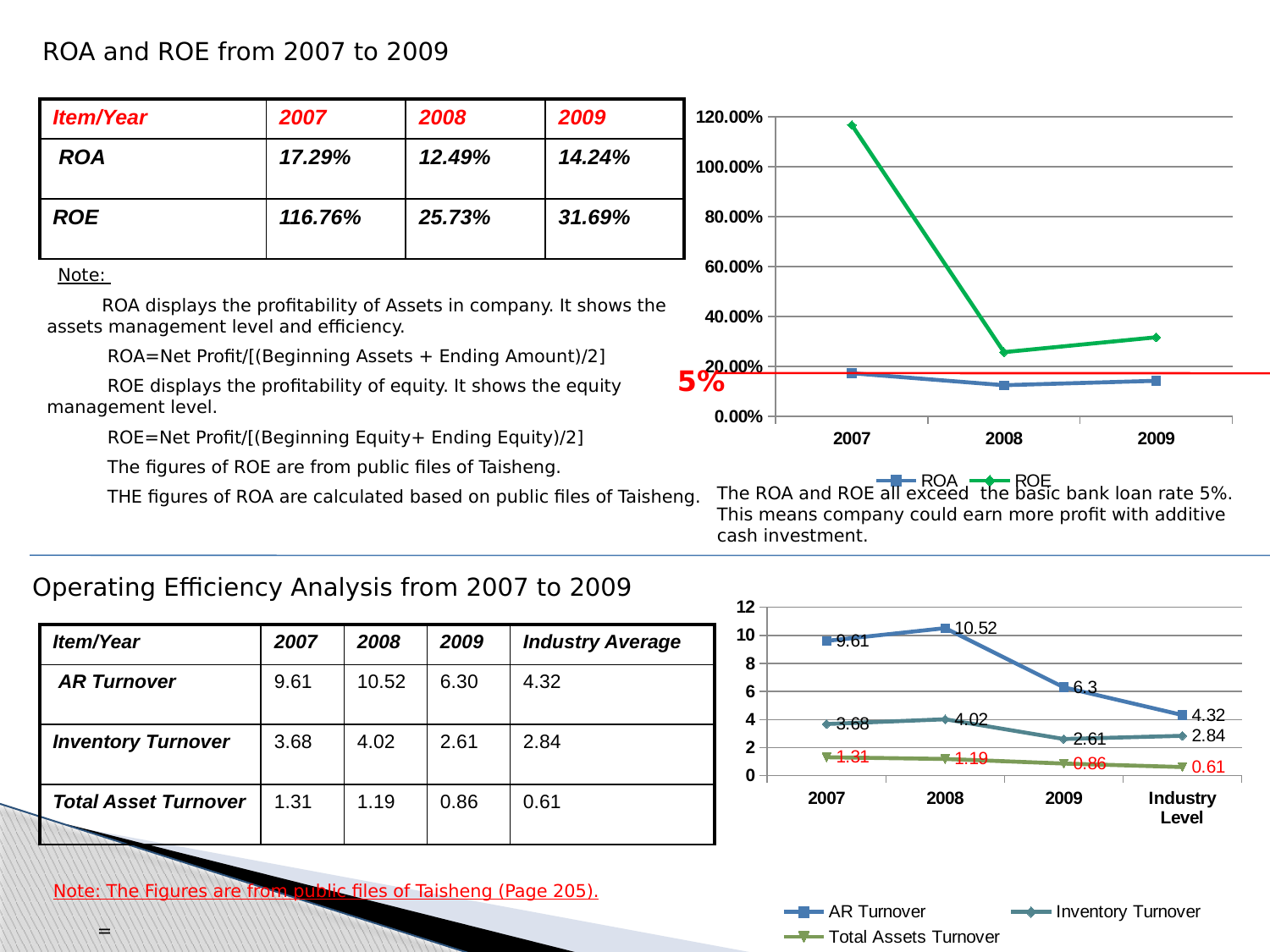

ROA and ROE from 2007 to 2009
| Item/Year | 2007 | 2008 | 2009 |
| --- | --- | --- | --- |
| ROA | 17.29% | 12.49% | 14.24% |
| ROE | 116.76% | 25.73% | 31.69% |

### Chart

| Category | ROA | ROE |
|---|---|---|
| 2007 | 0.1729000000000001 | 1.1676 |
| 2008 | 0.12490000000000002 | 0.2573 |
| 2009 | 0.1424000000000001 | 0.31690000000000035 |
  Note:
          ROA displays the profitability of Assets in company. It shows the assets management level and efficiency.
           ROA=Net Profit/[(Beginning Assets + Ending Amount)/2]
           ROE displays the profitability of equity. It shows the equity management level.
           ROE=Net Profit/[(Beginning Equity+ Ending Equity)/2]
           The figures of ROE are from public files of Taisheng.
           THE figures of ROA are calculated based on public files of Taisheng.

5%
The ROA and ROE all exceed  the basic bank loan rate 5%. This means company could earn more profit with additive cash investment.

Operating Efficiency Analysis from 2007 to 2009

### Chart

| Category | AR Turnover | Inventory Turnover | Total Assets Turnover |
|---|---|---|---|
| 2007 | 9.61 | 3.68 | 1.31 |
| 2008 | 10.52 | 4.02 | 1.1900000000000008 |
| 2009 | 6.3 | 2.61 | 0.8600000000000004 |
| Industry Level | 4.3199999999999985 | 2.84 | 0.6100000000000004 |
| Item/Year | 2007 | 2008 | 2009 | Industry Average |
| --- | --- | --- | --- | --- |
| AR Turnover | 9.61 | 10.52 | 6.30 | 4.32 |
| Inventory Turnover | 3.68 | 4.02 | 2.61 | 2.84 |
| Total Asset Turnover | 1.31 | 1.19 | 0.86 | 0.61 |
  Note: The Figures are from public files of Taisheng (Page 205).
          =